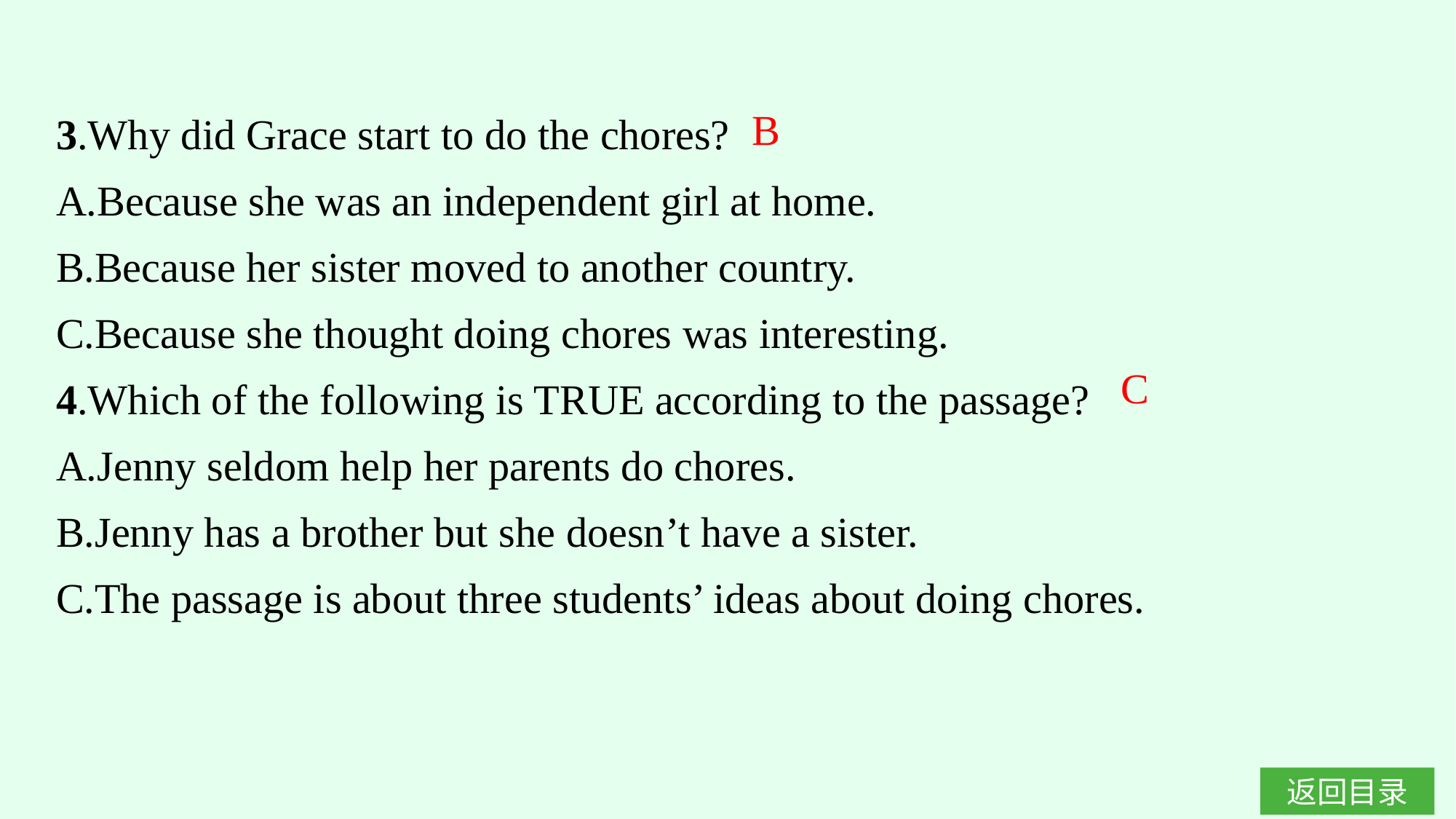

3.Why did Grace start to do the chores?
A.Because she was an independent girl at home.
B.Because her sister moved to another country.
C.Because she thought doing chores was interesting.
4.Which of the following is TRUE according to the passage?
A.Jenny seldom help her parents do chores.
B.Jenny has a brother but she doesn’t have a sister.
C.The passage is about three students’ ideas about doing chores.
B
C